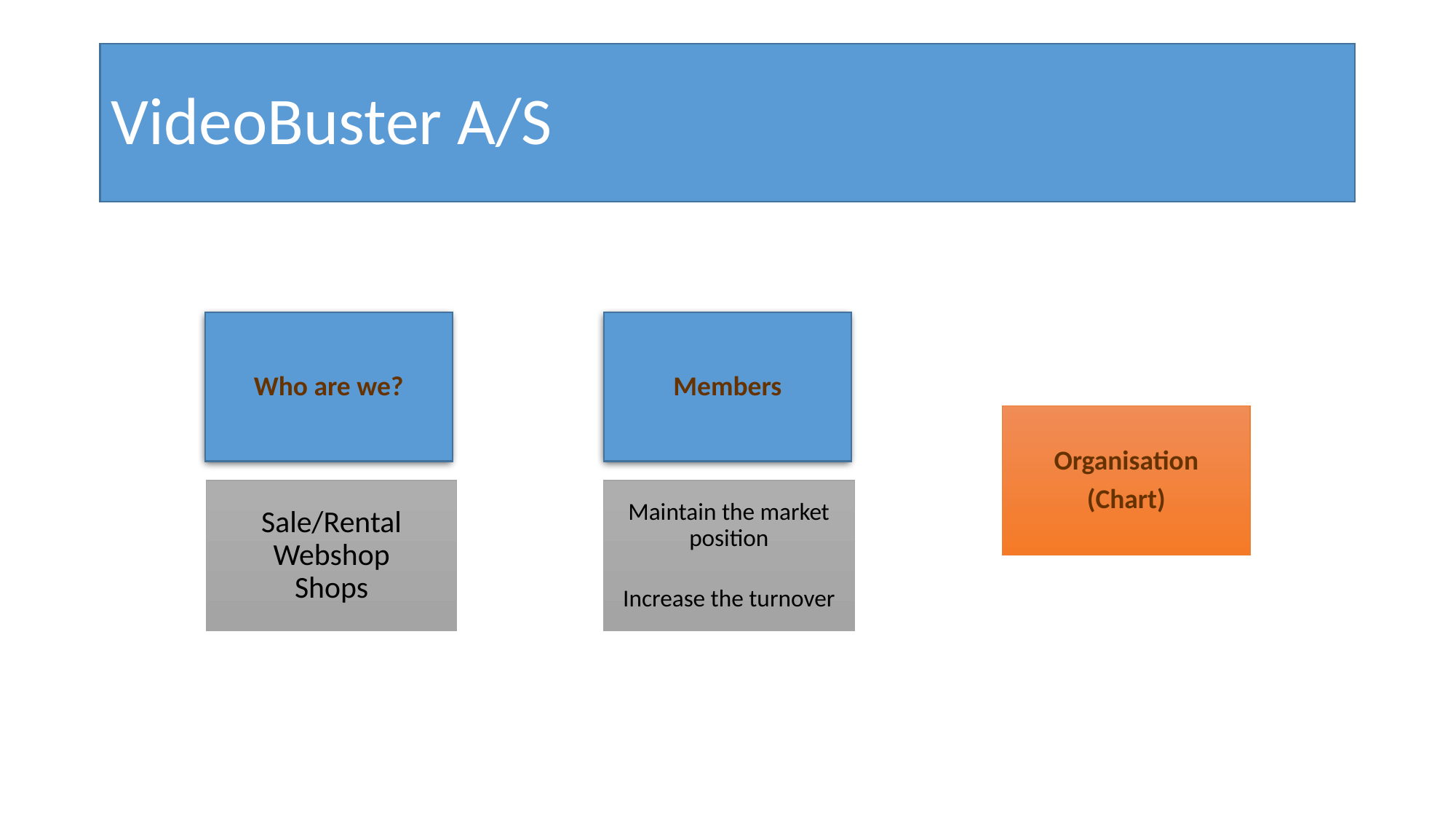

# VideoBuster A/S
Members
Who are we?
Founded in 1991
35 employees
Shops in the Nordic countries
17.500 members
4 types of memberships
Organisation
(Chart)
Sale/Rental
Webshop
Shops
Maintain the market position
Increase the turnover
Goals
Business Foundation